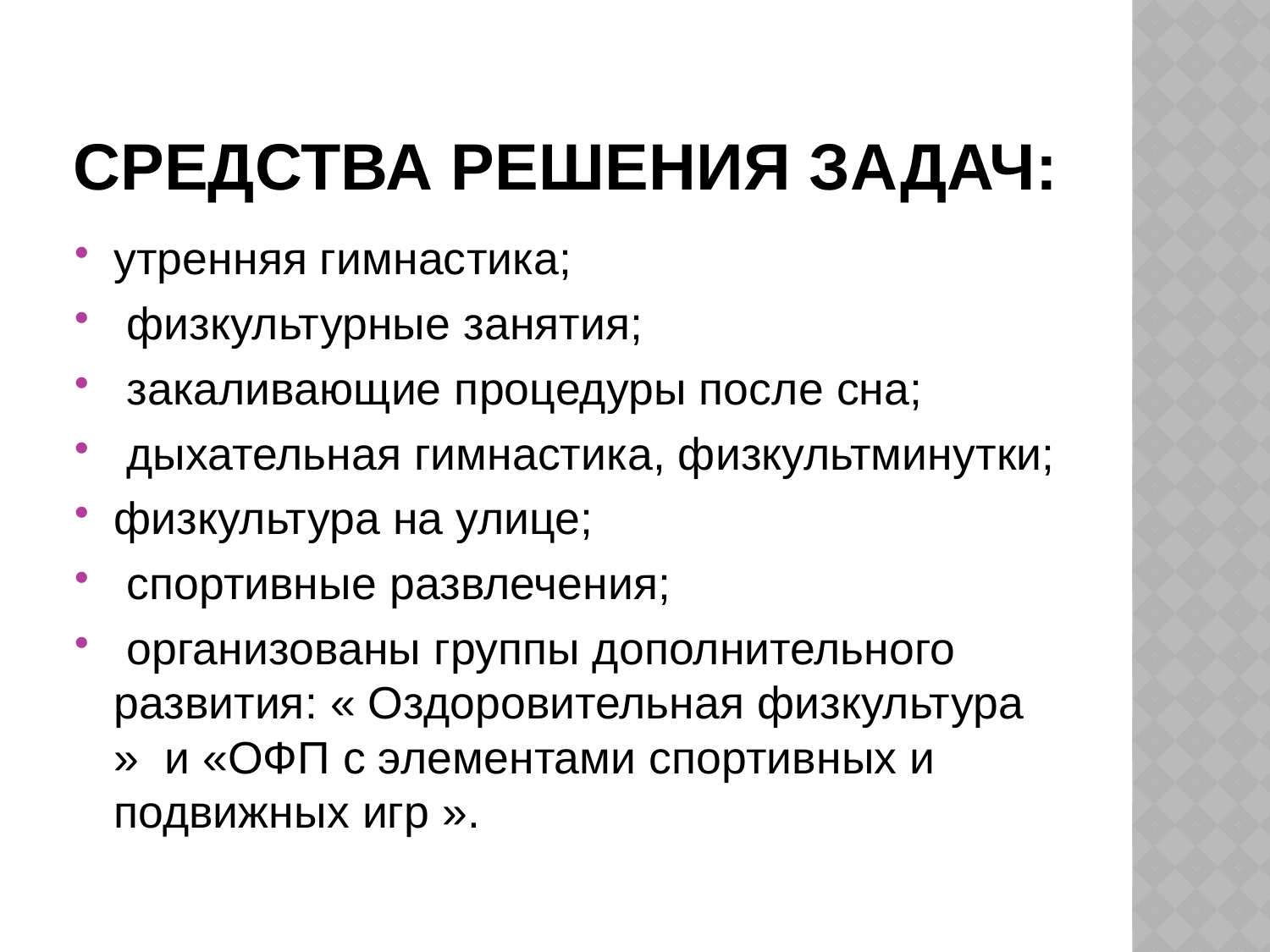

# Средства решения задач:
утренняя гимнастика;
 физкультурные занятия;
 закаливающие процедуры после сна;
 дыхательная гимнастика, физкультминутки;
физкультура на улице;
 спортивные развлечения;
 организованы группы дополнительного развития: « Оздоровительная физкультура »  и «ОФП с элементами спортивных и подвижных игр ».